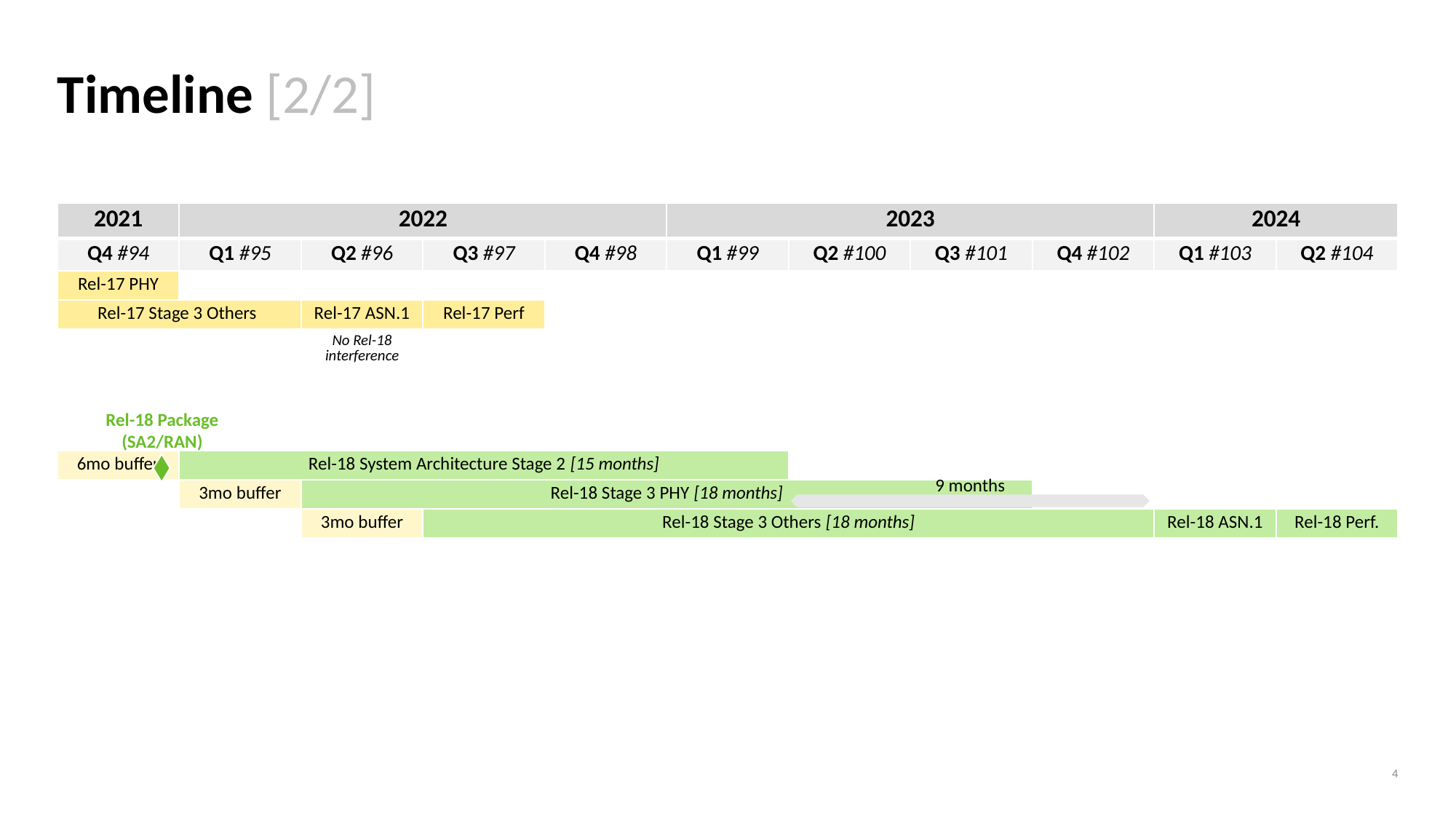

# Timeline [2/2]
| 2021 | 2022 |  |  |  | 2023 |  |  |  | 2024 |  |
| --- | --- | --- | --- | --- | --- | --- | --- | --- | --- | --- |
| Q4 #94 | Q1 #95 | Q2 #96 | Q3 #97 | Q4 #98 | Q1 #99 | Q2 #100 | Q3 #101 | Q4 #102 | Q1 #103 | Q2 #104 |
| Rel-17 PHY |  |  |  |  |  |  |  |  |  |  |
| Rel-17 Stage 3 Others |  | Rel-17 ASN.1 | Rel-17 Perf |  |  |  |  |  |  |  |
|  |  | No Rel-18 interference |  |  |  |  |  |  |  |  |
|  |  |  |  |  |  |  |  |  |  |  |
|  |  |  |  |  |  |  |  |  |  |  |
|  |  |  |  |  |  |  |  |  |  |  |
| 6mo buffer | Rel-18 System Architecture Stage 2 [15 months] |  |  |  |  |  |  |  |  |  |
|  | 3mo buffer | Rel-18 Stage 3 PHY [18 months] |  |  |  |  |  |  |  |  |
|  |  | 3mo buffer | Rel-18 Stage 3 Others [18 months] |  |  |  |  |  | Rel-18 ASN.1 | Rel-18 Perf. |
Rel-18 Package (SA2/RAN)

9 months

4